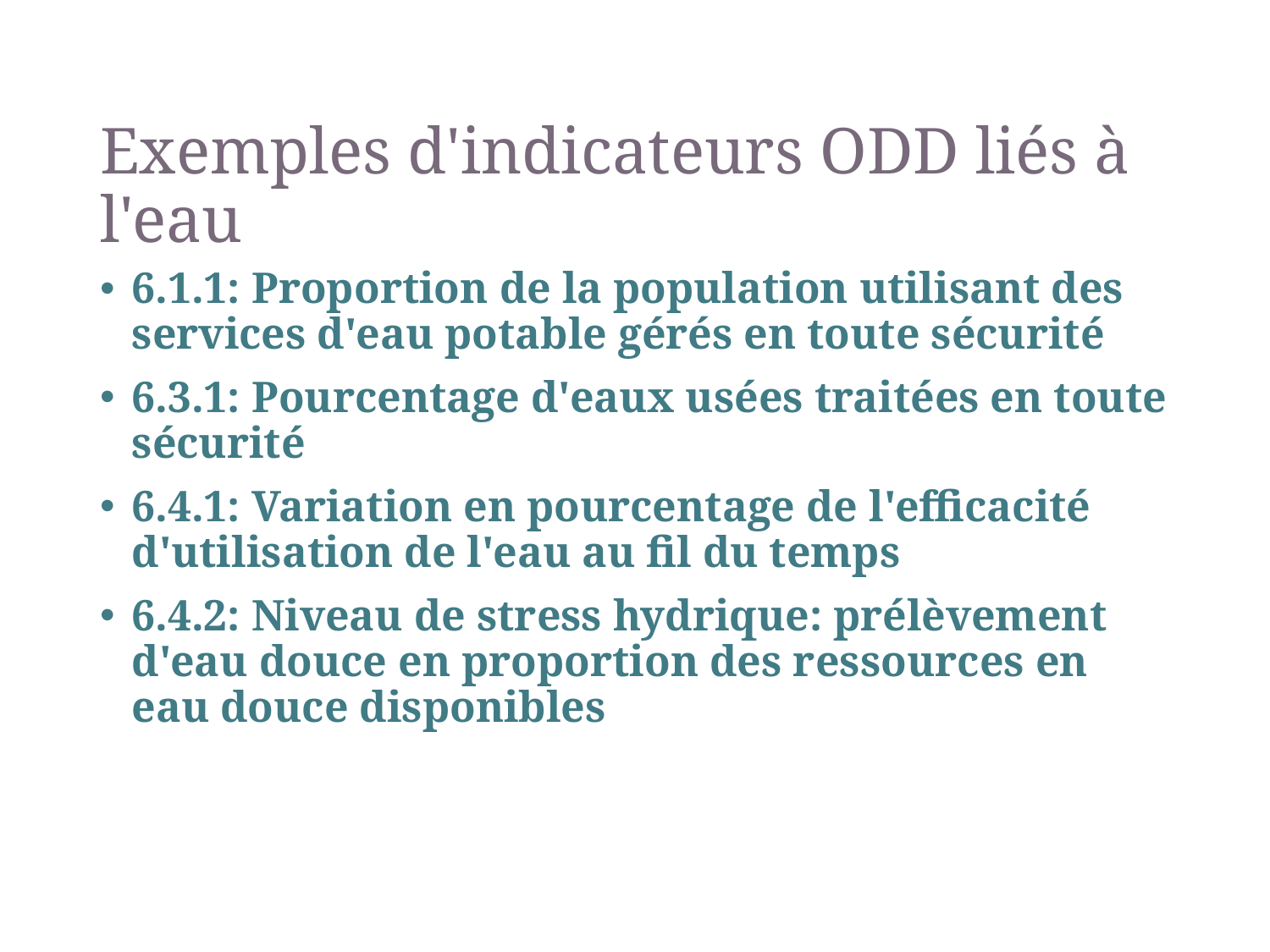

# Exemples d'indicateurs ODD liés à l'eau
6.1.1: Proportion de la population utilisant des services d'eau potable gérés en toute sécurité
6.3.1: Pourcentage d'eaux usées traitées en toute sécurité
6.4.1: Variation en pourcentage de l'efficacité d'utilisation de l'eau au fil du temps
6.4.2: Niveau de stress hydrique: prélèvement d'eau douce en proportion des ressources en eau douce disponibles
9
SEEA-CF - Water accounts